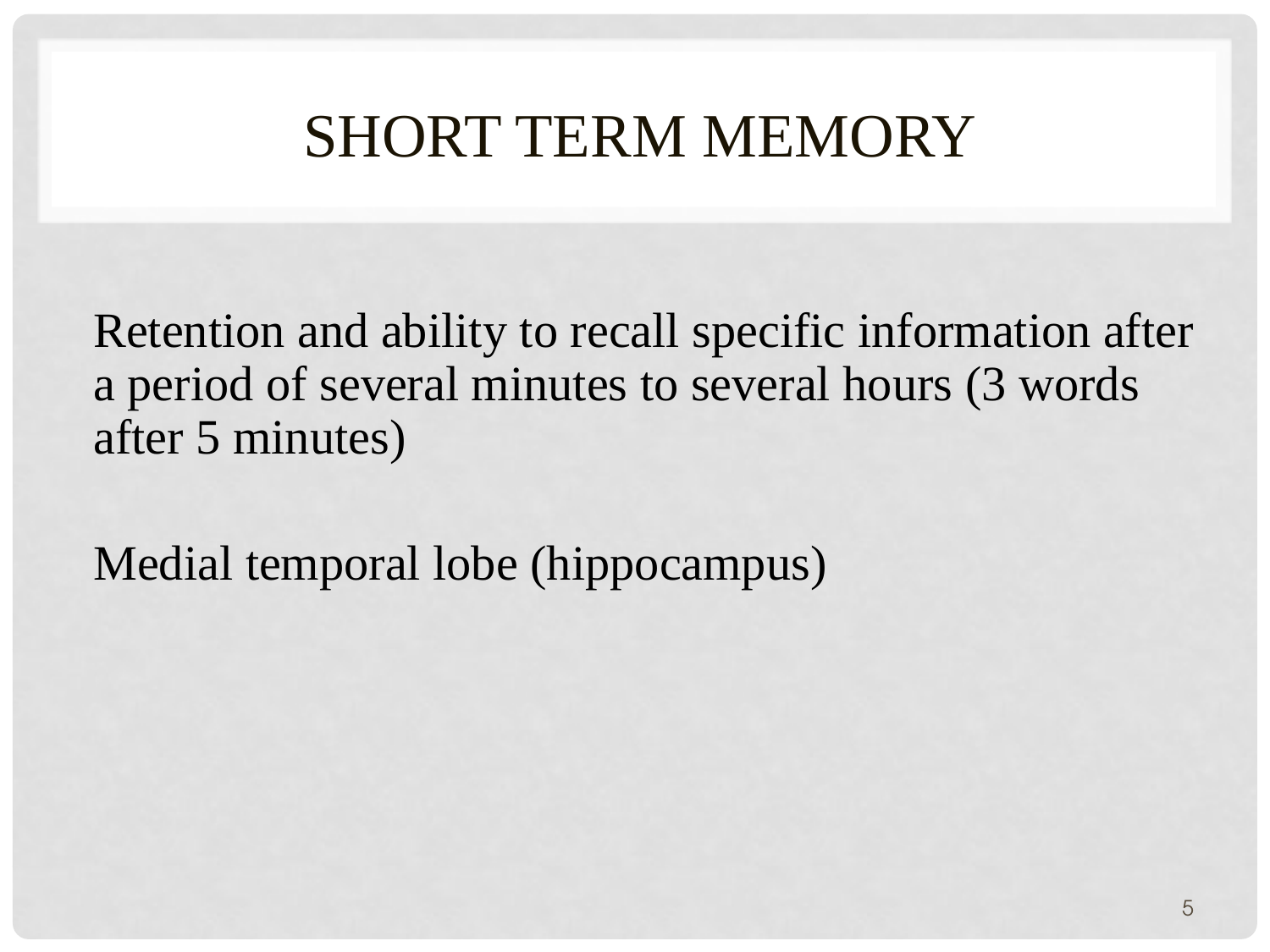

# SHORT TERM MEMORY
Retention and ability to recall specific information after a period of several minutes to several hours (3 words after 5 minutes)

Medial temporal lobe (hippocampus)
5